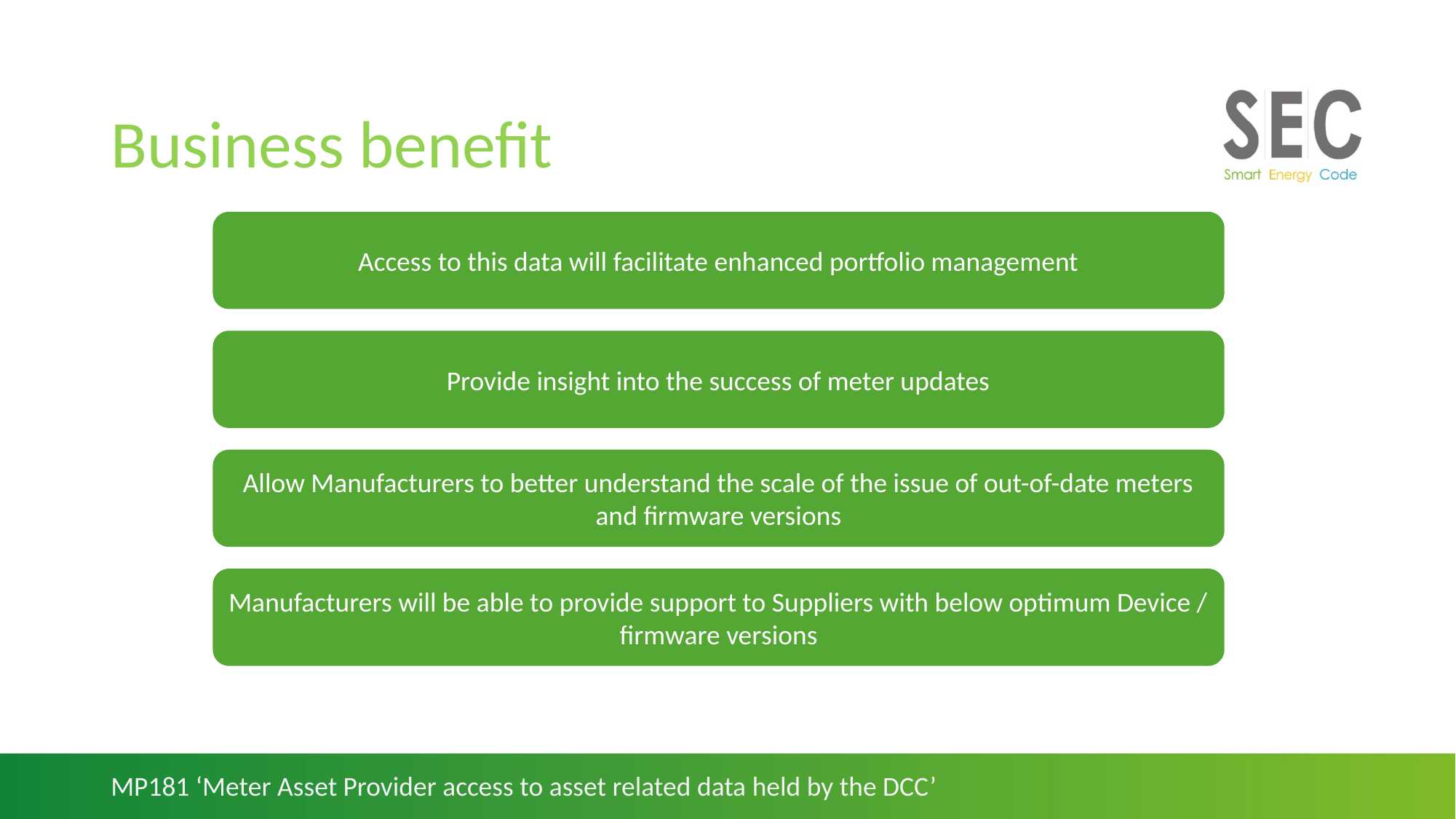

# Business benefit
Access to this data will facilitate enhanced portfolio management
Provide insight into the success of meter updates
Allow Manufacturers to better understand the scale of the issue of out-of-date meters and firmware versions
Manufacturers will be able to provide support to Suppliers with below optimum Device / firmware versions
MP181 ‘Meter Asset Provider access to asset related data held by the DCC’